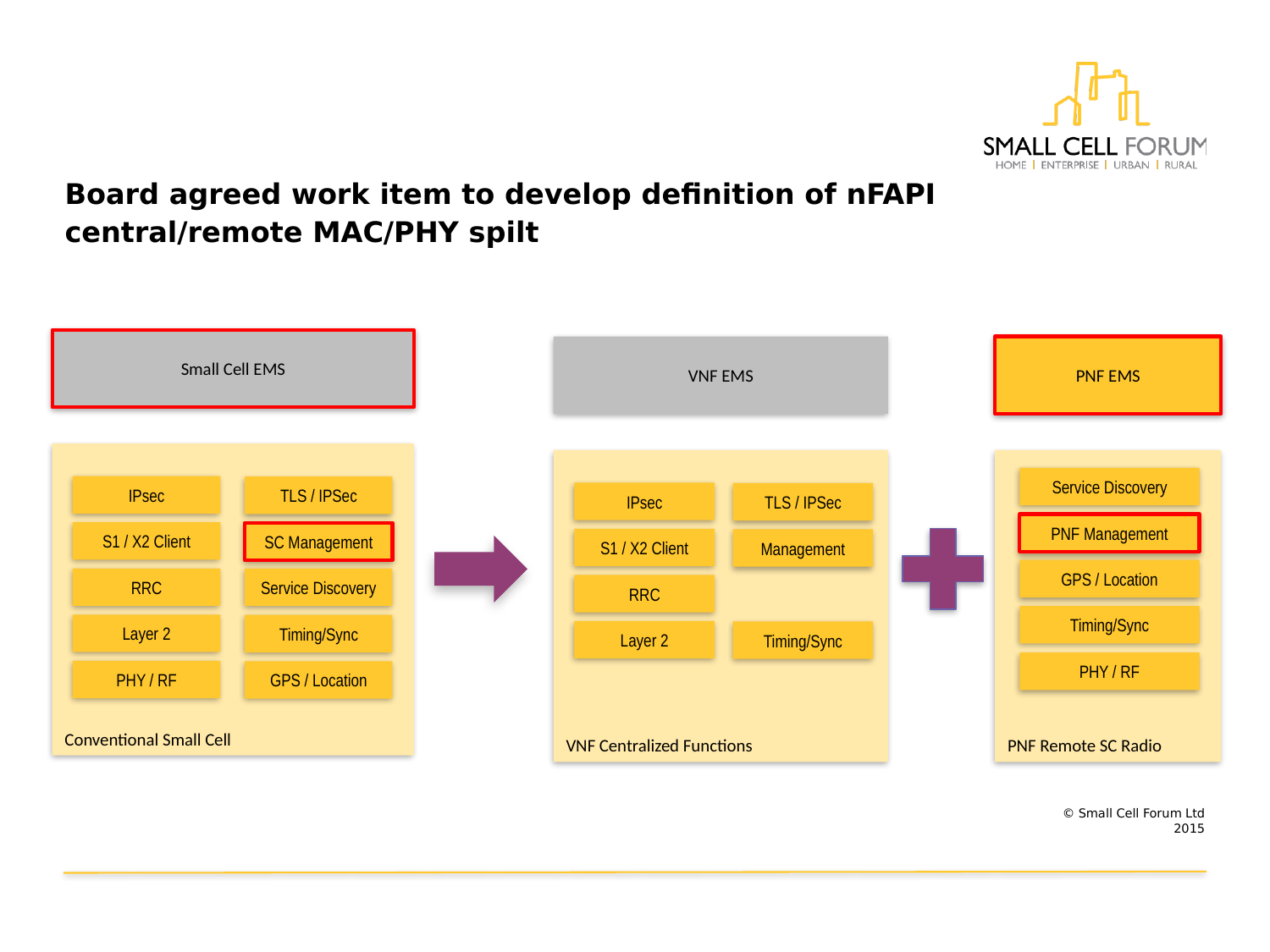

# Board agreed work item to develop definition of nFAPI central/remote MAC/PHY spilt
Small Cell EMS
VNF EMS
PNF EMS
Conventional Small Cell
VNF Centralized Functions
PNF Remote SC Radio
Service Discovery
IPsec
TLS / IPSec
IPsec
TLS / IPSec
PNF Management

S1 / X2 Client
SC Management
S1 / X2 Client
Management

GPS / Location
RRC
Service Discovery
RRC
Timing/Sync
Layer 2
Timing/Sync
Layer 2
Timing/Sync
PHY / RF
PHY / RF
GPS / Location
© Small Cell Forum Ltd 2015